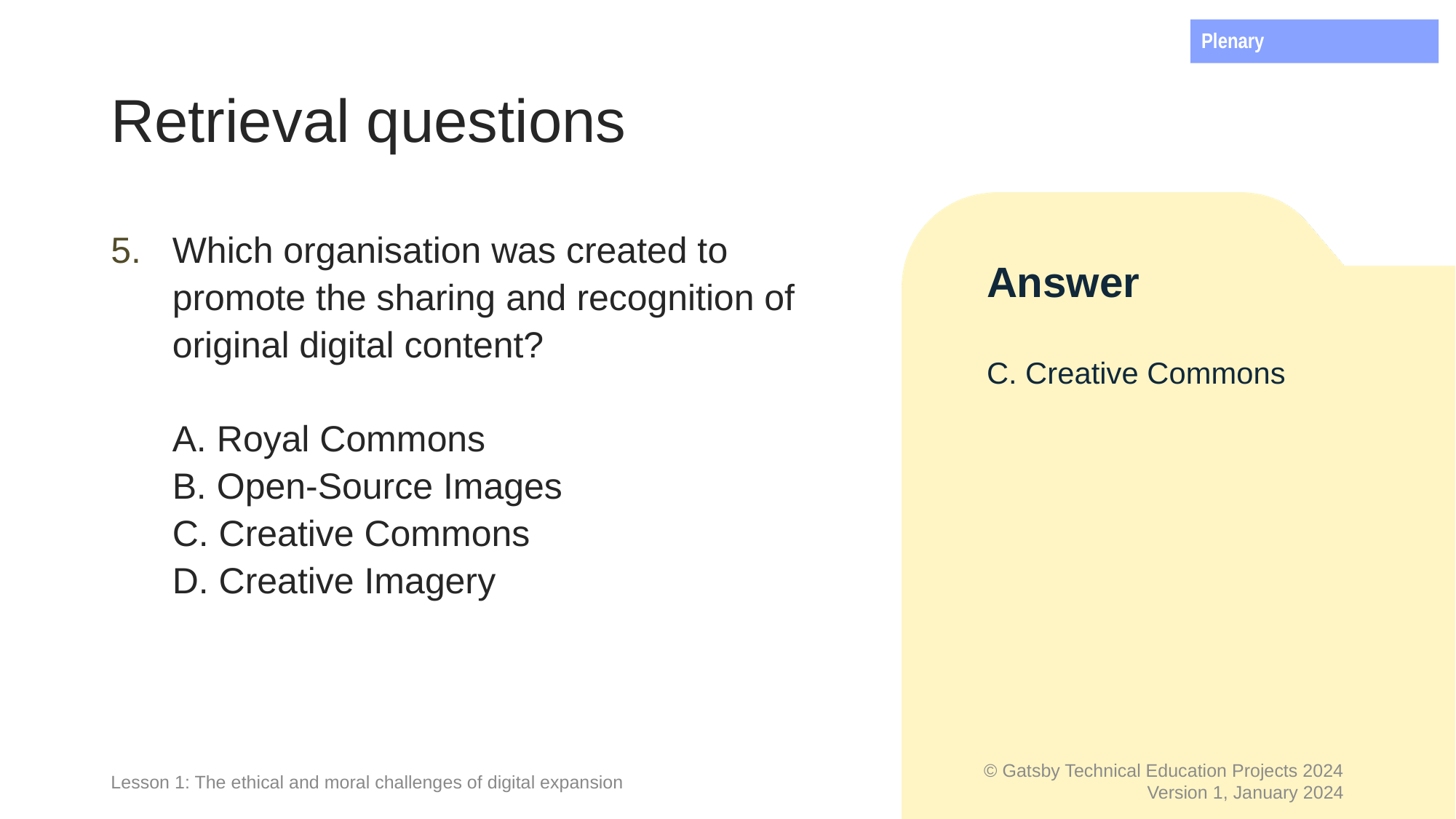

Plenary
# Retrieval questions
Which organisation was created to promote the sharing and recognition of original digital content?
A. Royal Commons
B. Open-Source Images
C. Creative Commons
D. Creative Imagery
Answer
C. Creative Commons
Lesson 1: The ethical and moral challenges of digital expansion